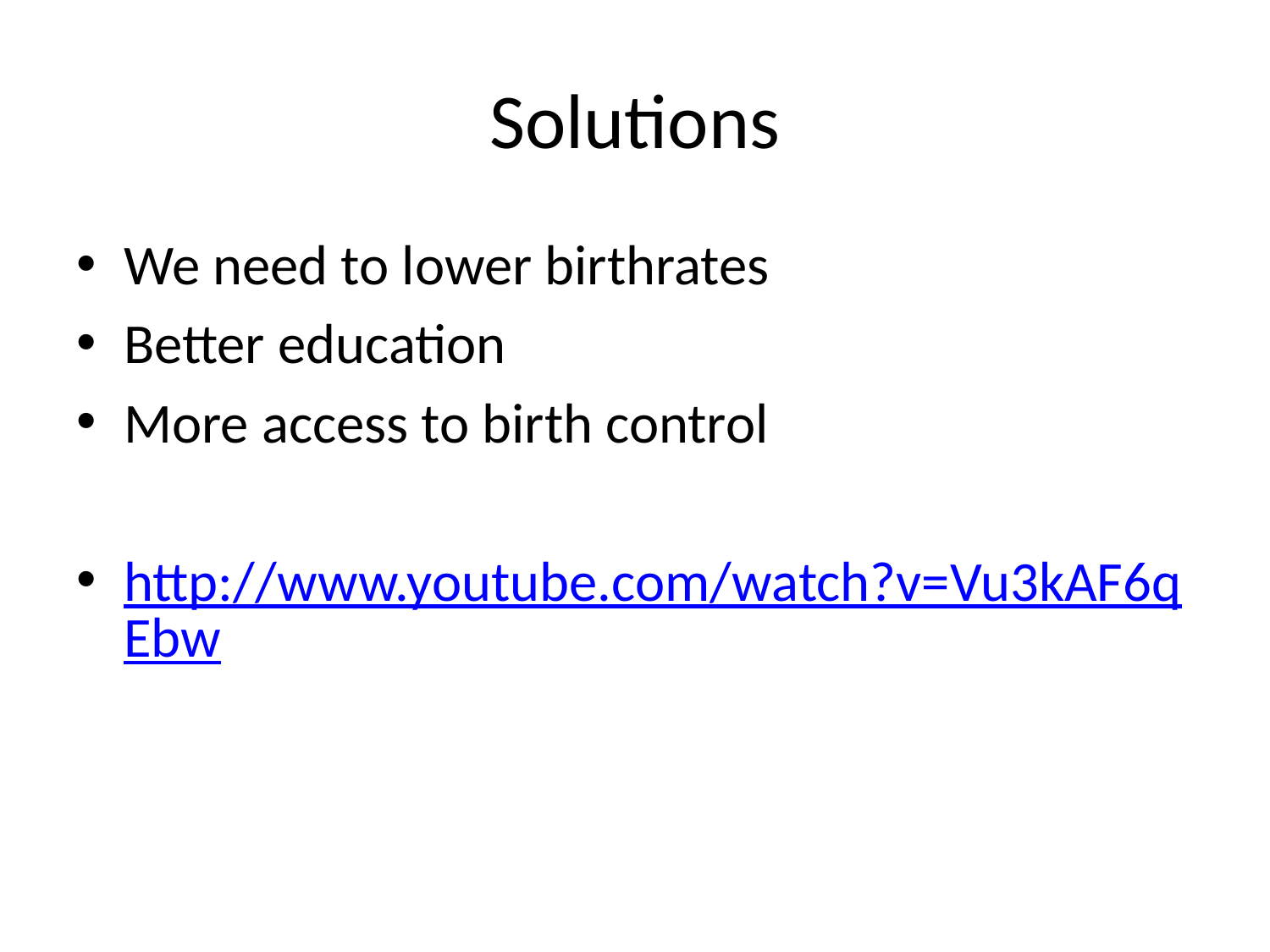

# Solutions
We need to lower birthrates
Better education
More access to birth control

http://www.youtube.com/watch?v=Vu3kAF6qEbw